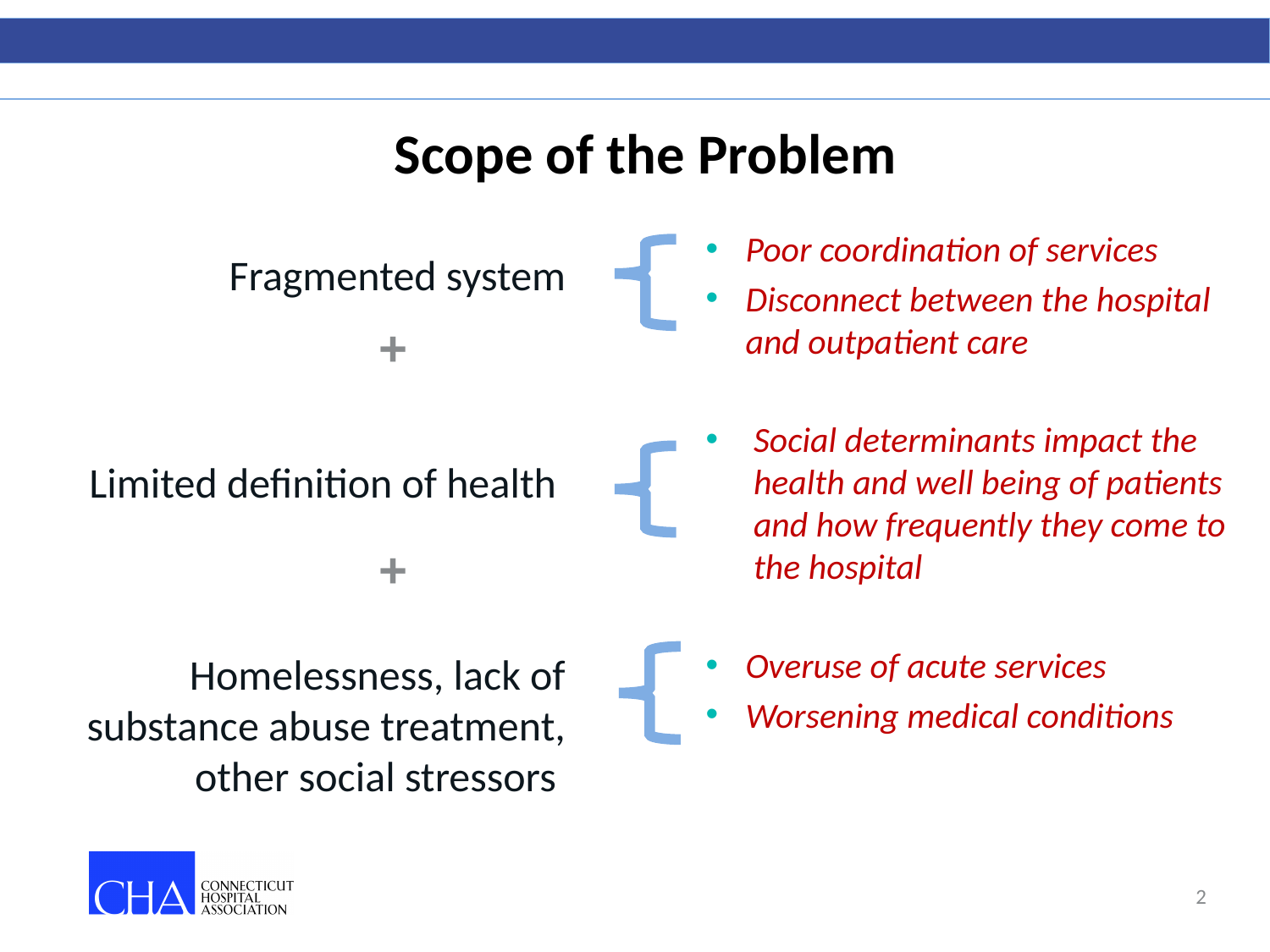

# Scope of the Problem

Fragmented system

Limited definition of health

Homelessness, lack of substance abuse treatment, other social stressors
Poor coordination of services
Disconnect between the hospital and outpatient care

Social determinants impact the health and well being of patients and how frequently they come to the hospital

Overuse of acute services
Worsening medical conditions

+

+